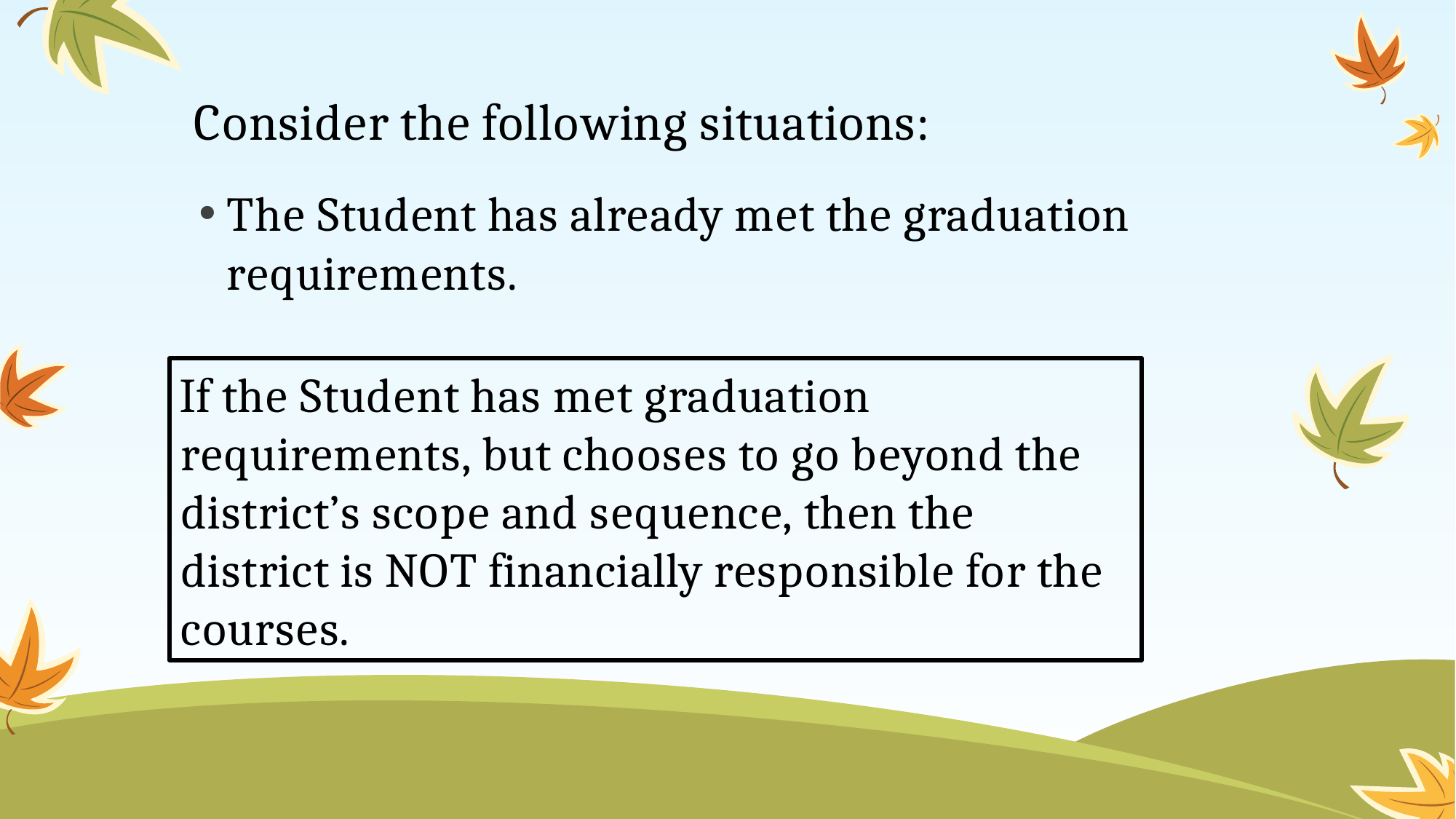

# Consider the following situations:
The Student has already met the graduation requirements.

If the Student has met graduation requirements, but chooses to go beyond the district’s scope and sequence, then the district is NOT financially responsible for the courses.